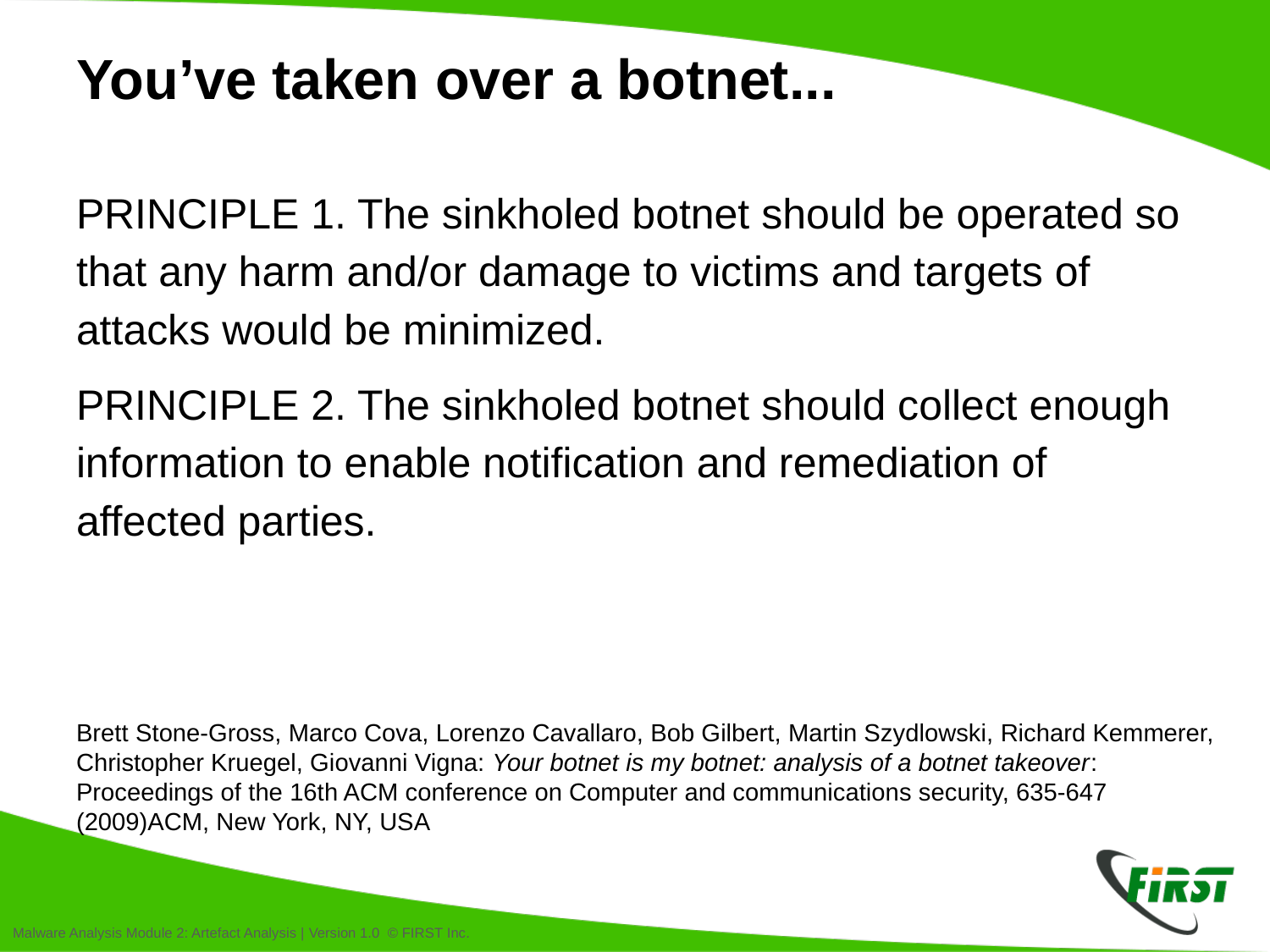

# You’ve taken over a botnet...
PRINCIPLE 1. The sinkholed botnet should be operated so that any harm and/or damage to victims and targets of attacks would be minimized.
PRINCIPLE 2. The sinkholed botnet should collect enough information to enable notiﬁcation and remediation of affected parties.

Brett Stone-Gross, Marco Cova, Lorenzo Cavallaro, Bob Gilbert, Martin Szydlowski, Richard Kemmerer, Christopher Kruegel, Giovanni Vigna: Your botnet is my botnet: analysis of a botnet takeover: Proceedings of the 16th ACM conference on Computer and communications security, 635-647 (2009)ACM, New York, NY, USA